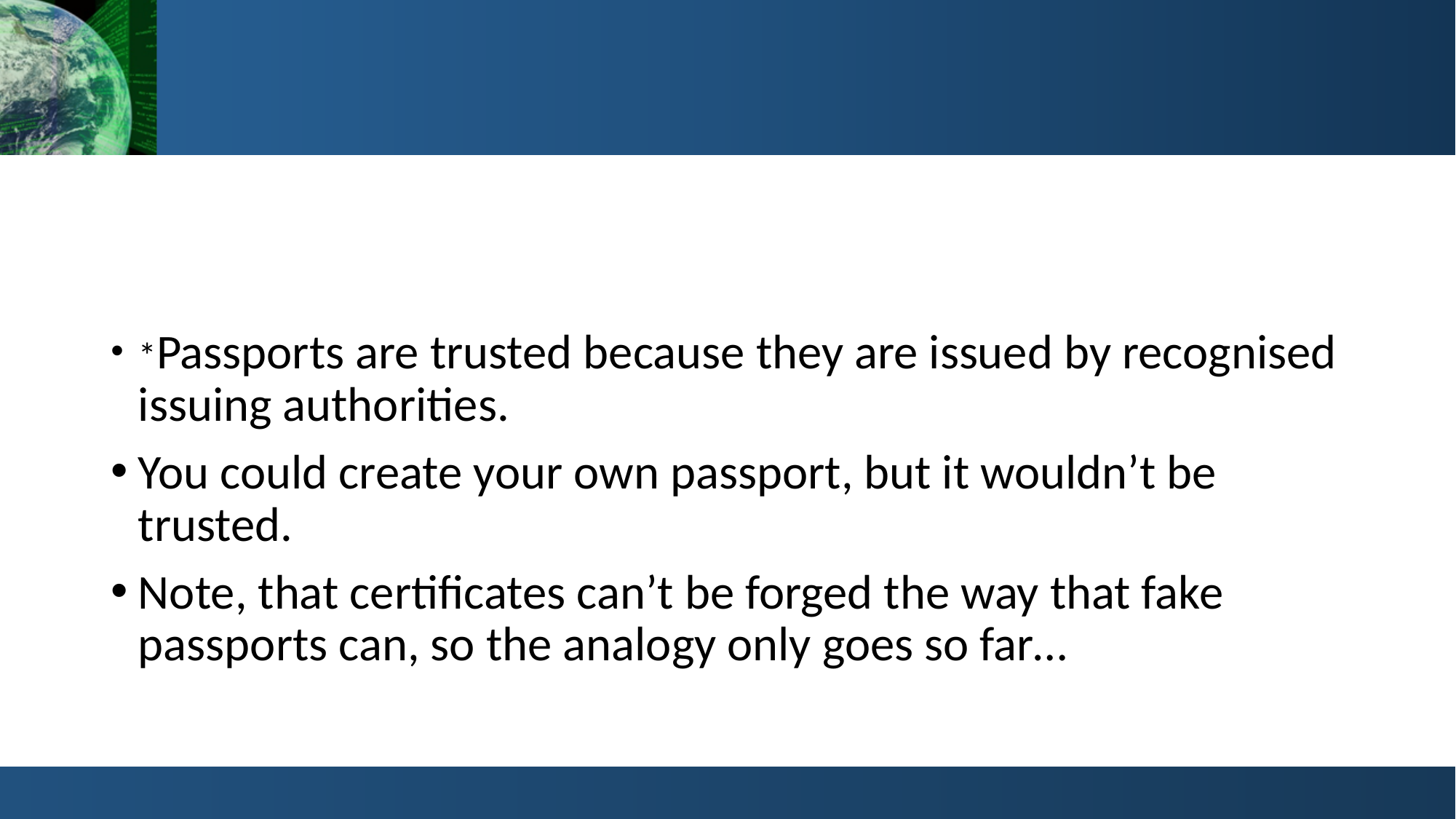

*Passports are trusted because they are issued by recognised issuing authorities.
You could create your own passport, but it wouldn’t be trusted.
Note, that certificates can’t be forged the way that fake passports can, so the analogy only goes so far…